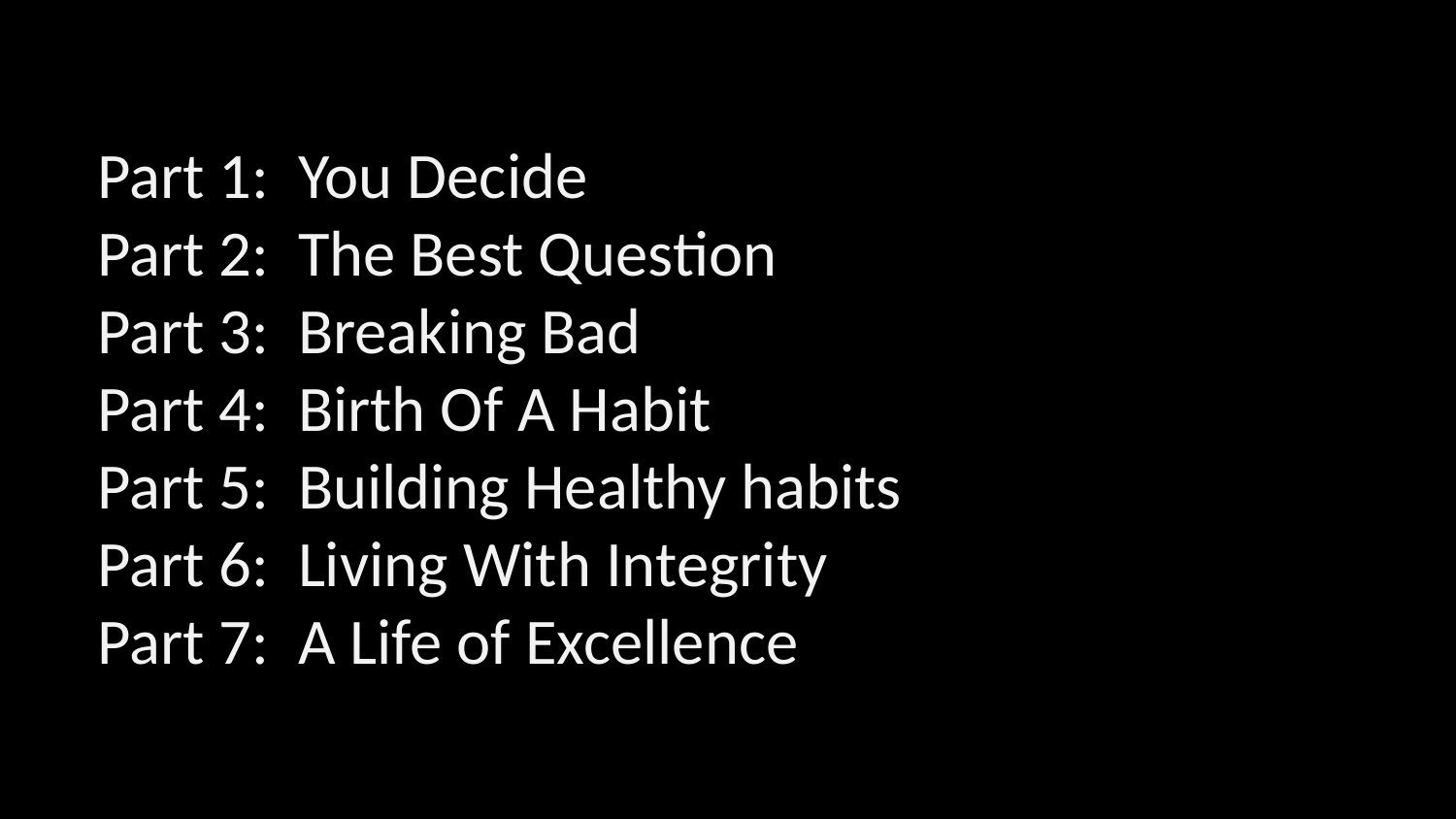

Part 1:  You Decide
Part 2:  The Best Question
Part 3:  Breaking Bad
Part 4:  Birth Of A Habit
Part 5:  Building Healthy habits
Part 6:  Living With Integrity
Part 7:  A Life of Excellence